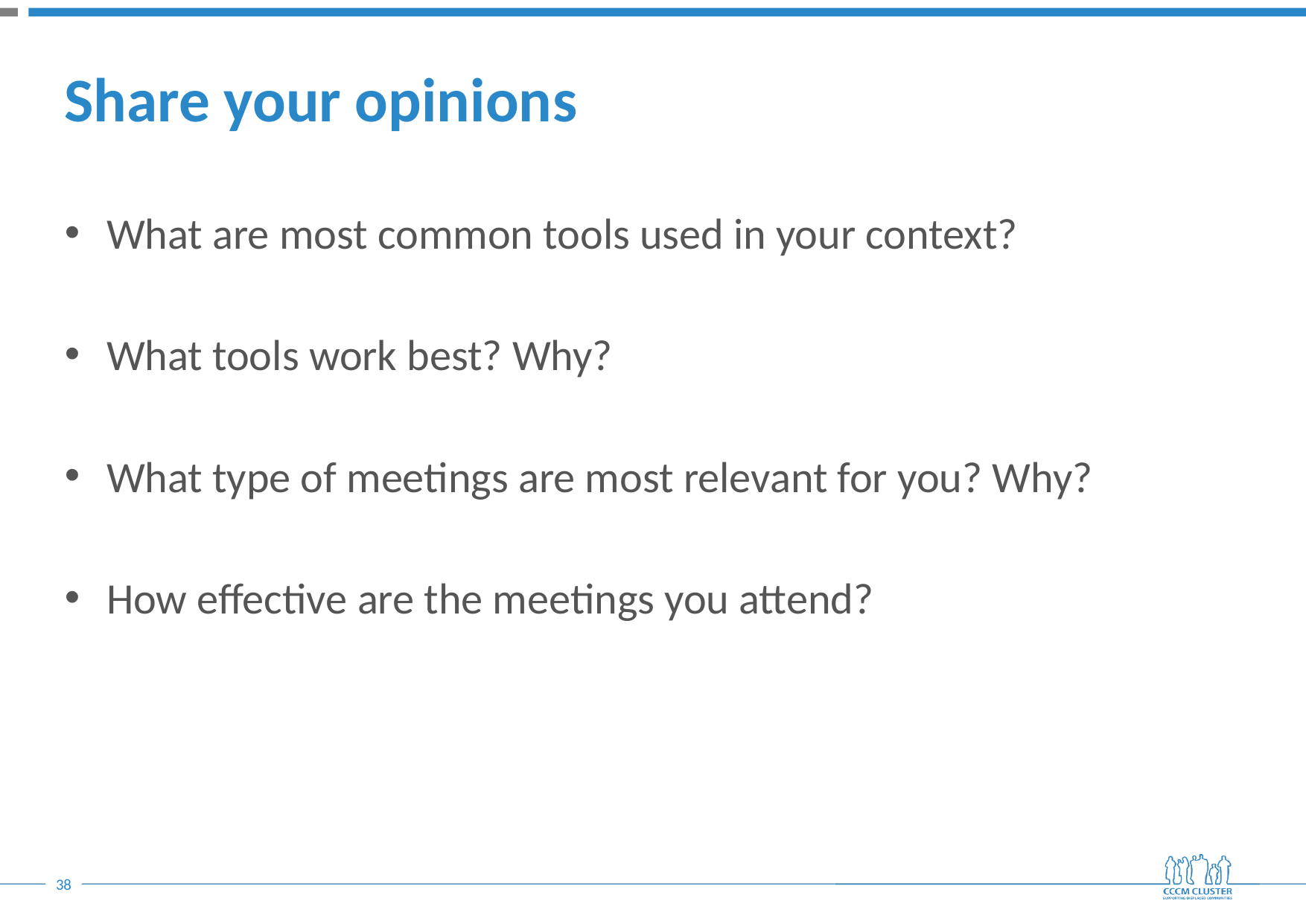

# Share your opinions
What are most common tools used in your context?

What tools work best? Why?

What type of meetings are most relevant for you? Why?

How effective are the meetings you attend?